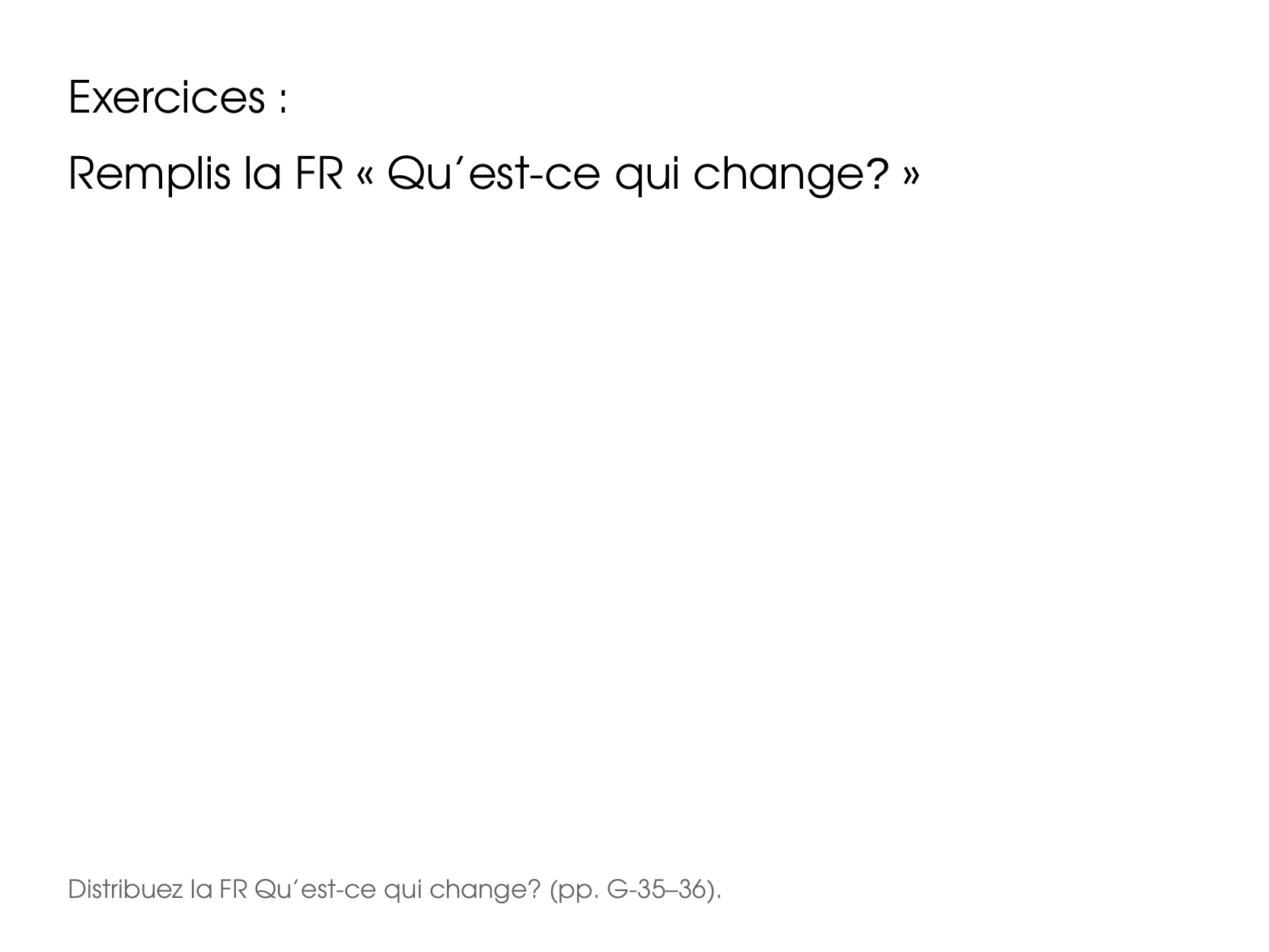

Exercices :
Remplis la FR « Qu’est-ce qui change? »
Distribuez la FR Qu’est-ce qui change? (pp. G-35–36).